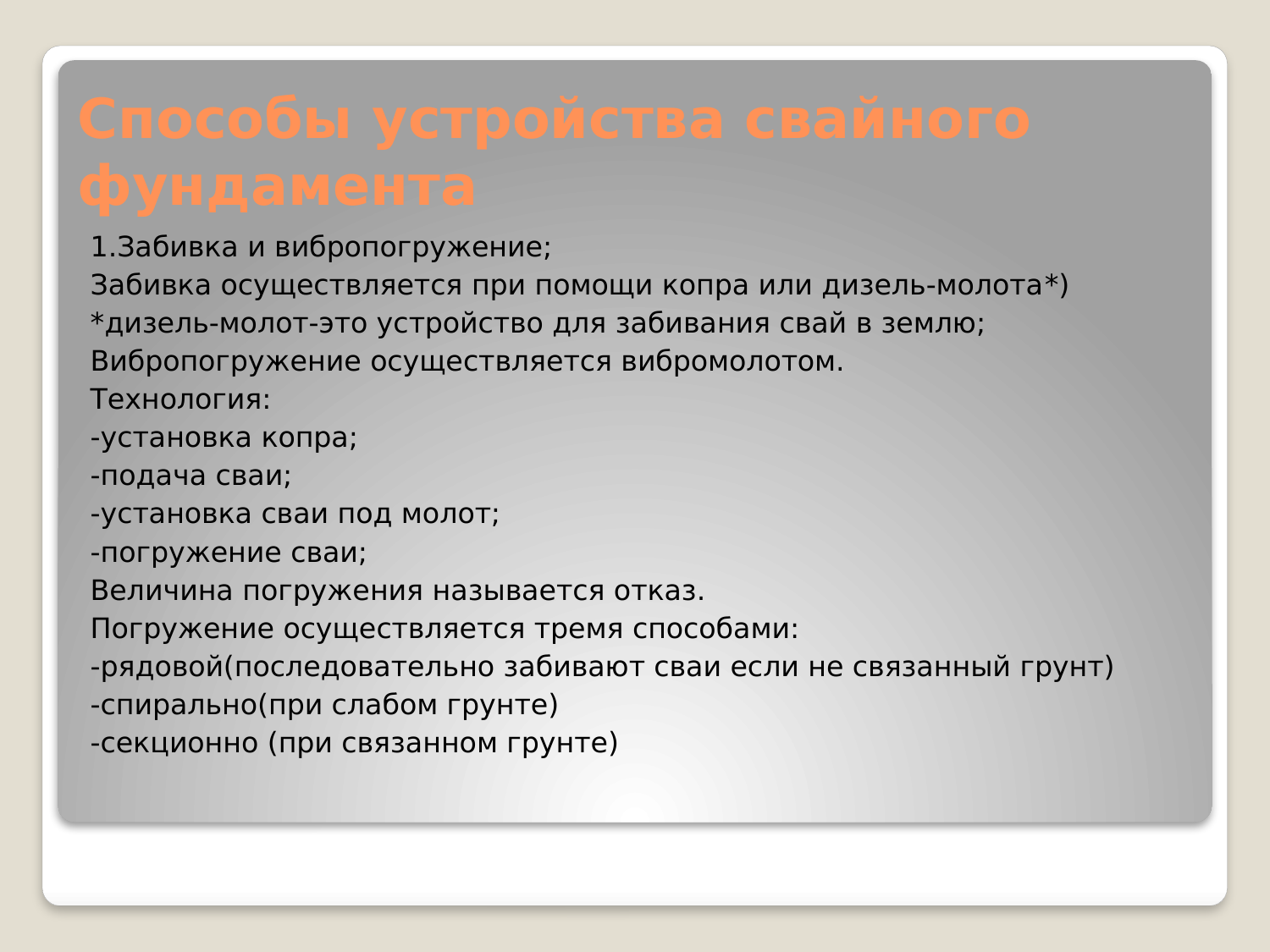

# Способы устройства свайного фундамента
1.Забивка и вибропогружение;
Забивка осуществляется при помощи копра или дизель-молота*)
*дизель-молот-это устройство для забивания свай в землю;
Вибропогружение осуществляется вибромолотом.
Технология:
-установка копра;
-подача сваи;
-установка сваи под молот;
-погружение сваи;
Величина погружения называется отказ.
Погружение осуществляется тремя способами:
-рядовой(последовательно забивают сваи если не связанный грунт)
-спирально(при слабом грунте)
-секционно (при связанном грунте)